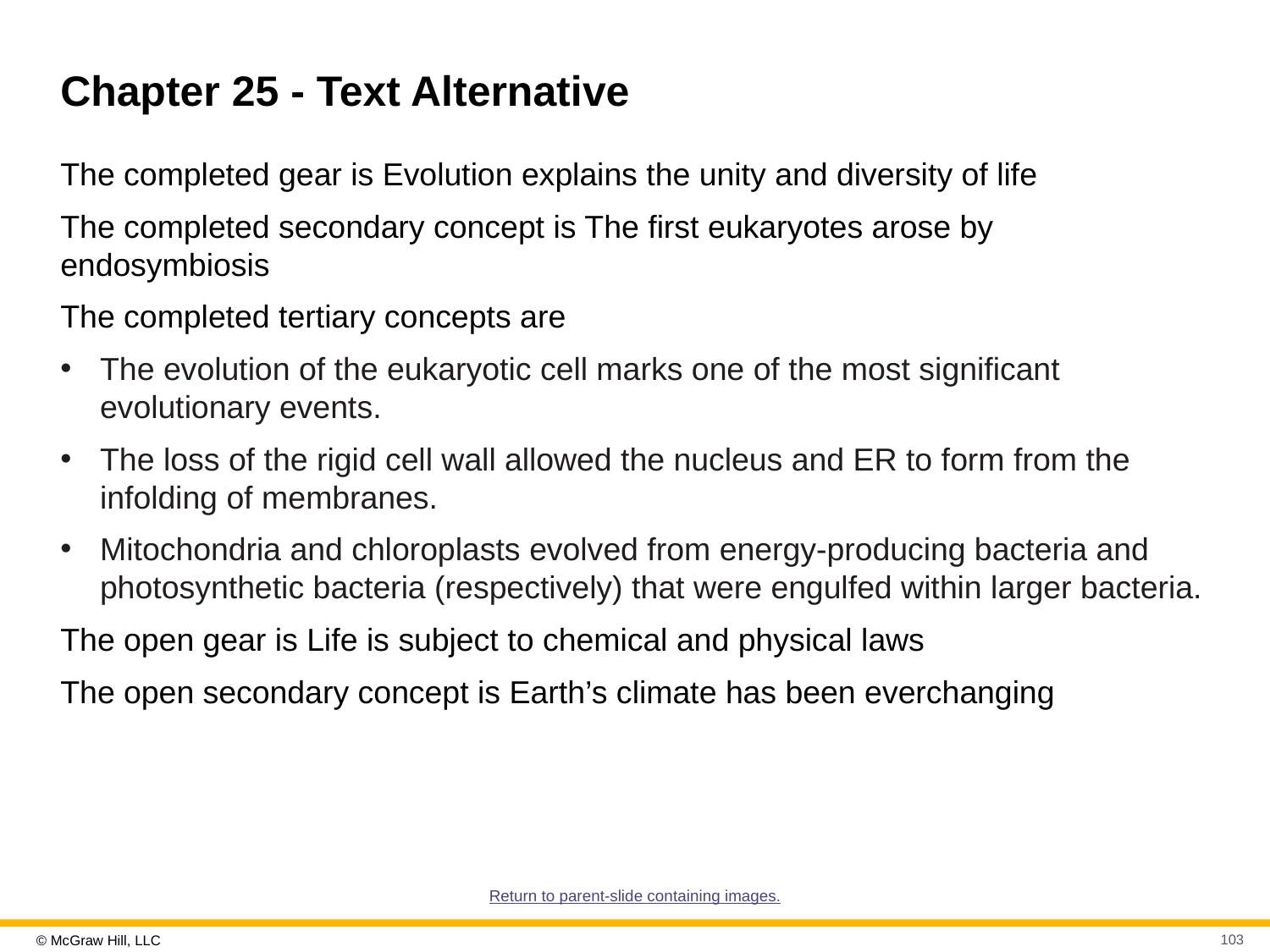

# Chapter 25 - Text Alternative
The completed gear is Evolution explains the unity and diversity of life
The completed secondary concept is The first eukaryotes arose by endosymbiosis
The completed tertiary concepts are
The evolution of the eukaryotic cell marks one of the most significant evolutionary events.
The loss of the rigid cell wall allowed the nucleus and ER to form from the infolding of membranes.
Mitochondria and chloroplasts evolved from energy-producing bacteria and photosynthetic bacteria (respectively) that were engulfed within larger bacteria.
The open gear is Life is subject to chemical and physical laws
The open secondary concept is Earth’s climate has been everchanging
Return to parent-slide containing images.
103